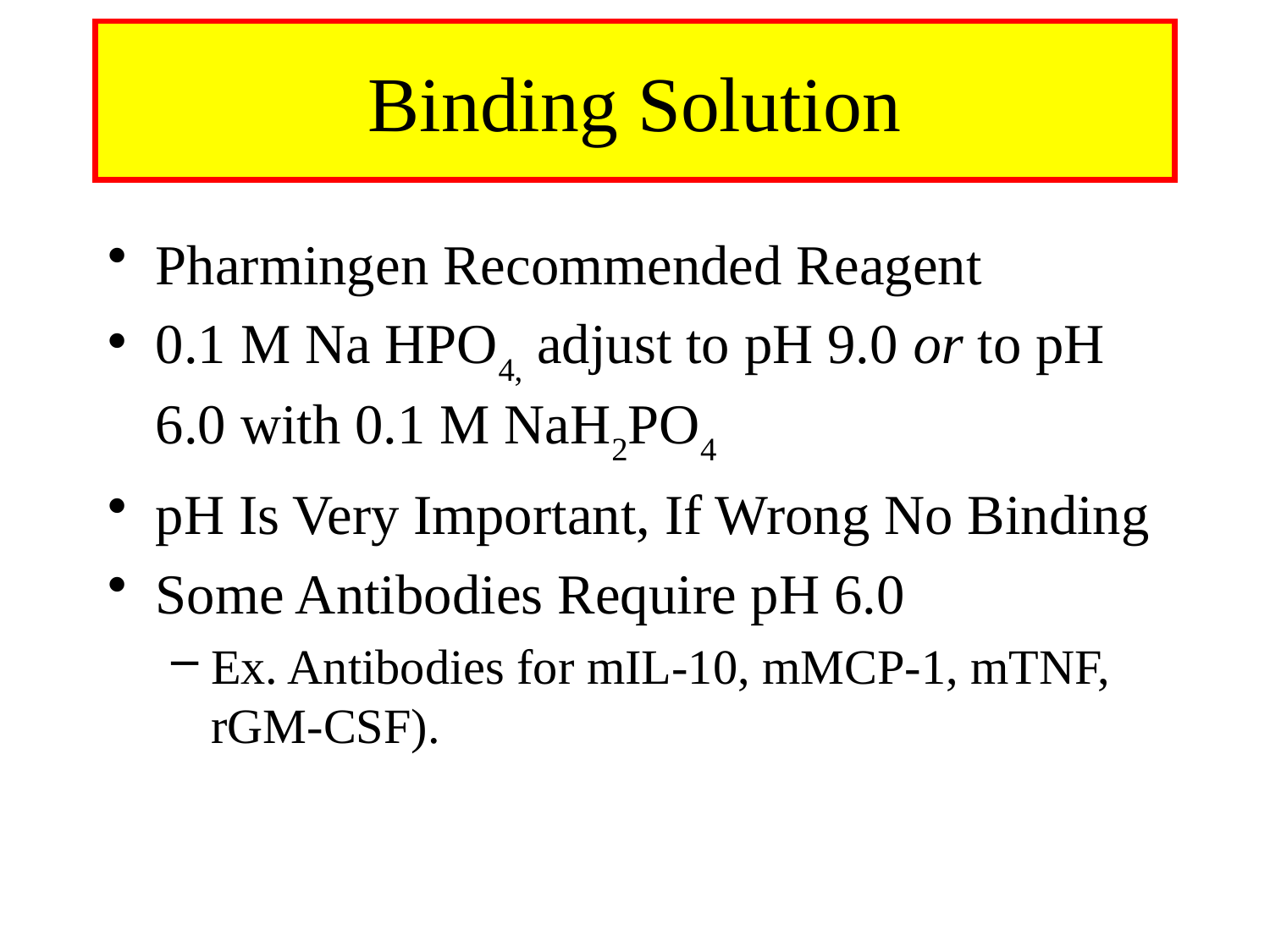

# Binding Solution
Pharmingen Recommended Reagent
0.1 M Na HPO4, adjust to pH 9.0 or to pH 6.0 with 0.1 M NaH2PO4
pH Is Very Important, If Wrong No Binding
Some Antibodies Require pH 6.0
Ex. Antibodies for mIL-10, mMCP-1, mTNF, rGM-CSF).